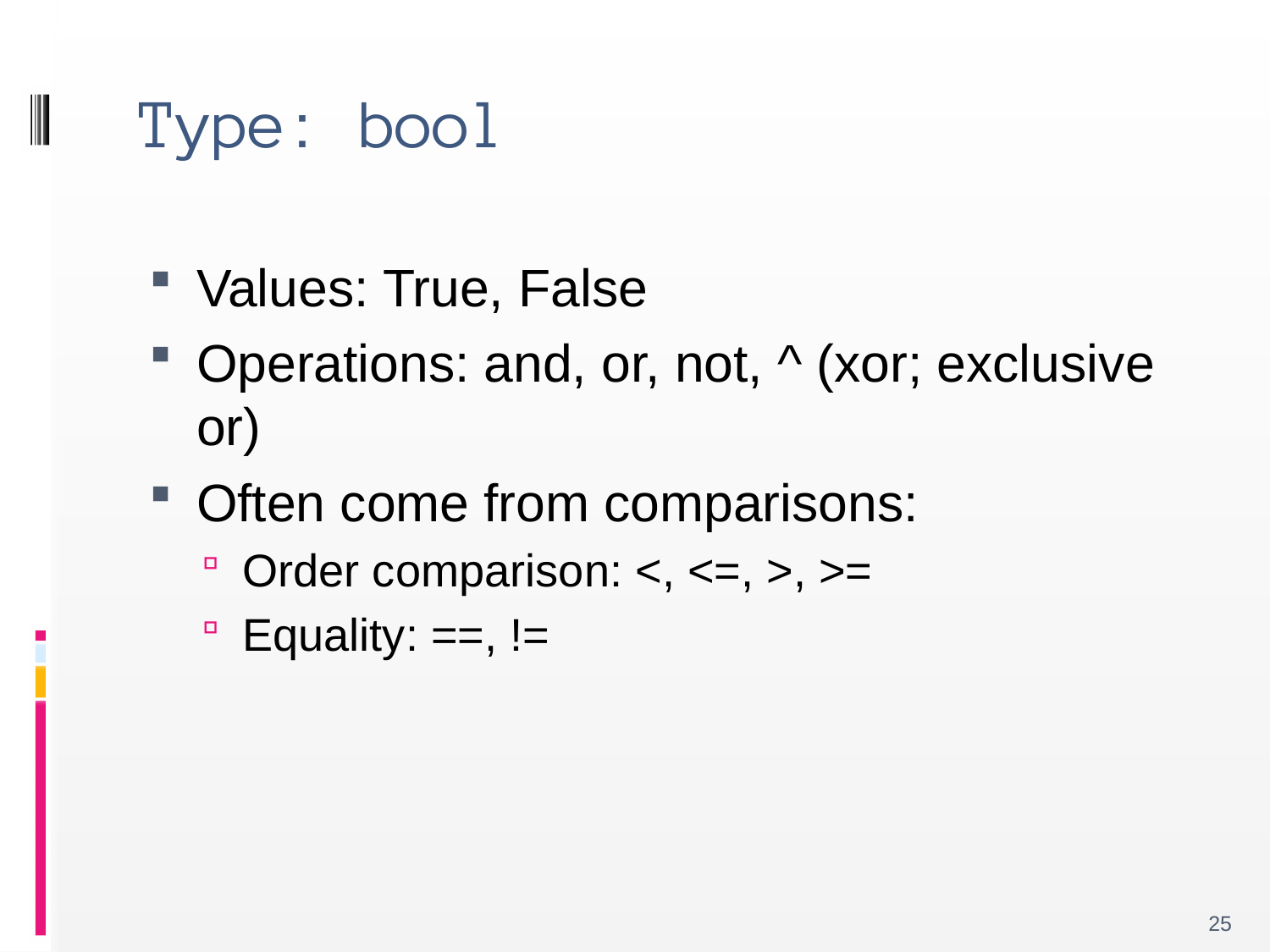

# Type: bool
Values: True, False
Operations: and, or, not, ^ (xor; exclusive or)
Often come from comparisons:
Order comparison: <, <=, >, >=
Equality: ==, !=
25